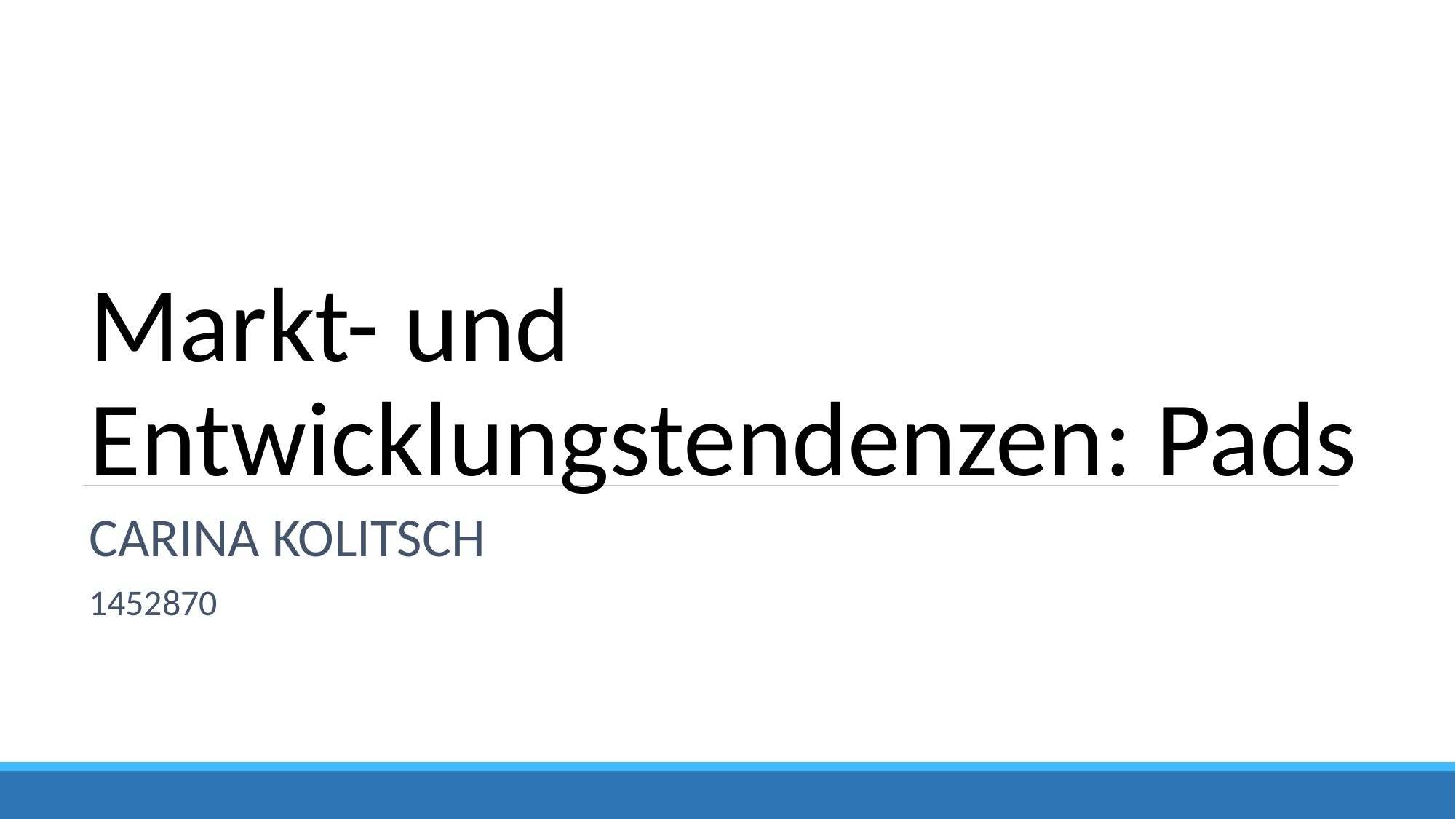

# Markt- und Entwicklungstendenzen: Pads
Carina Kolitsch
1452870